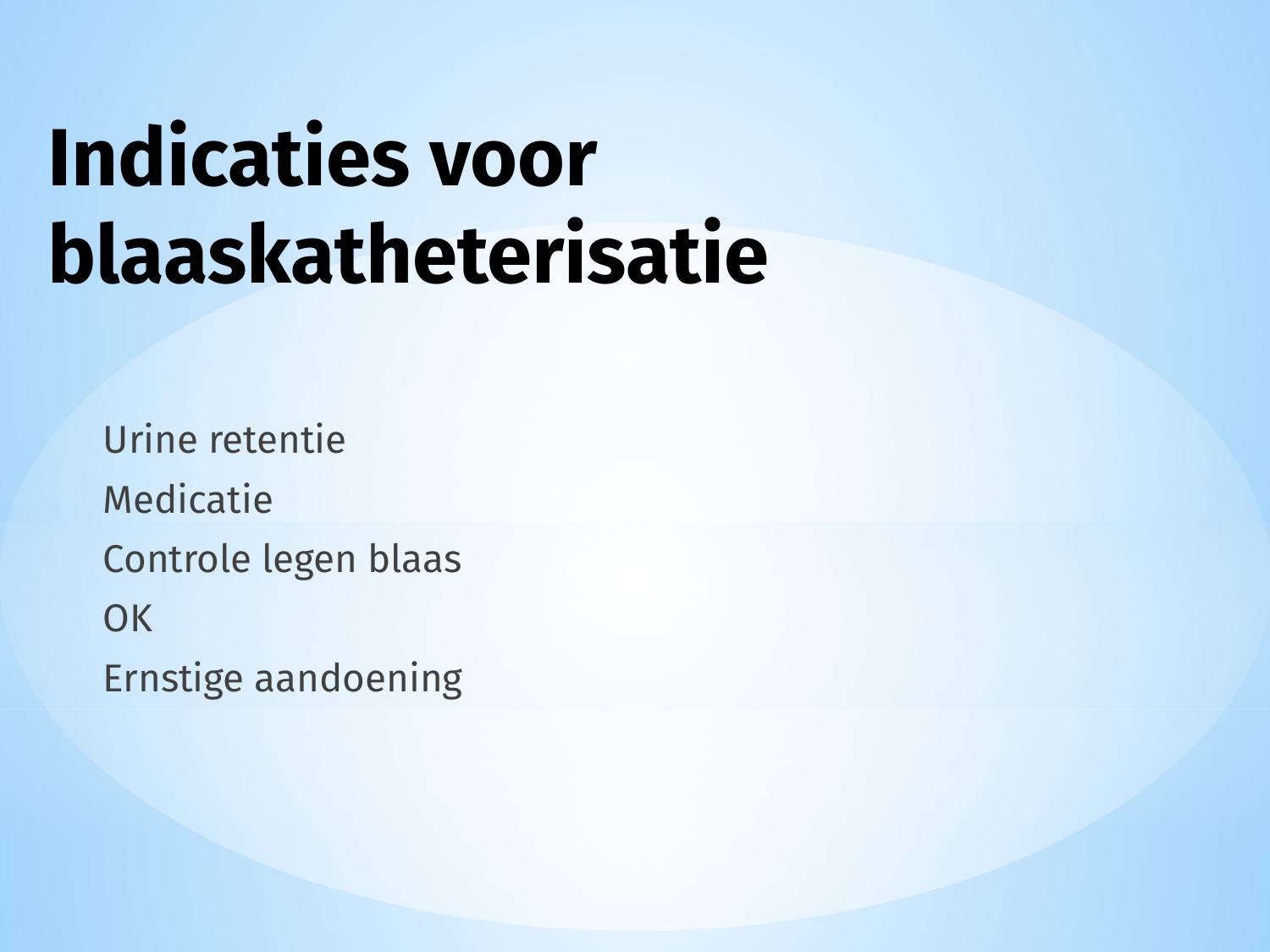

# Indicaties voor blaaskatheterisatie
Urine retentie
Medicatie
Controle legen blaas
OK
Ernstige aandoening